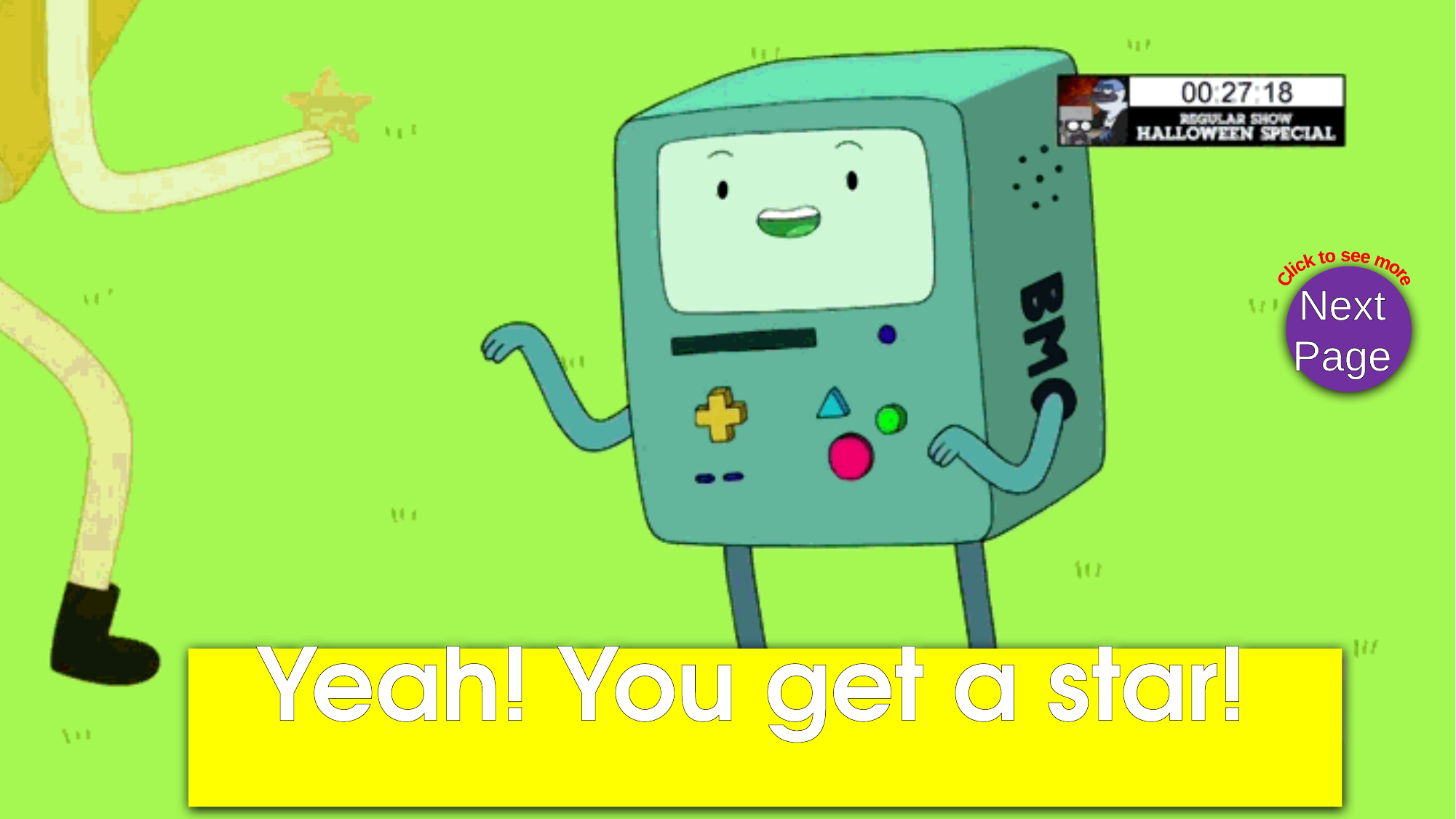

Click to see more

Next Page
Yeah! You get a star!